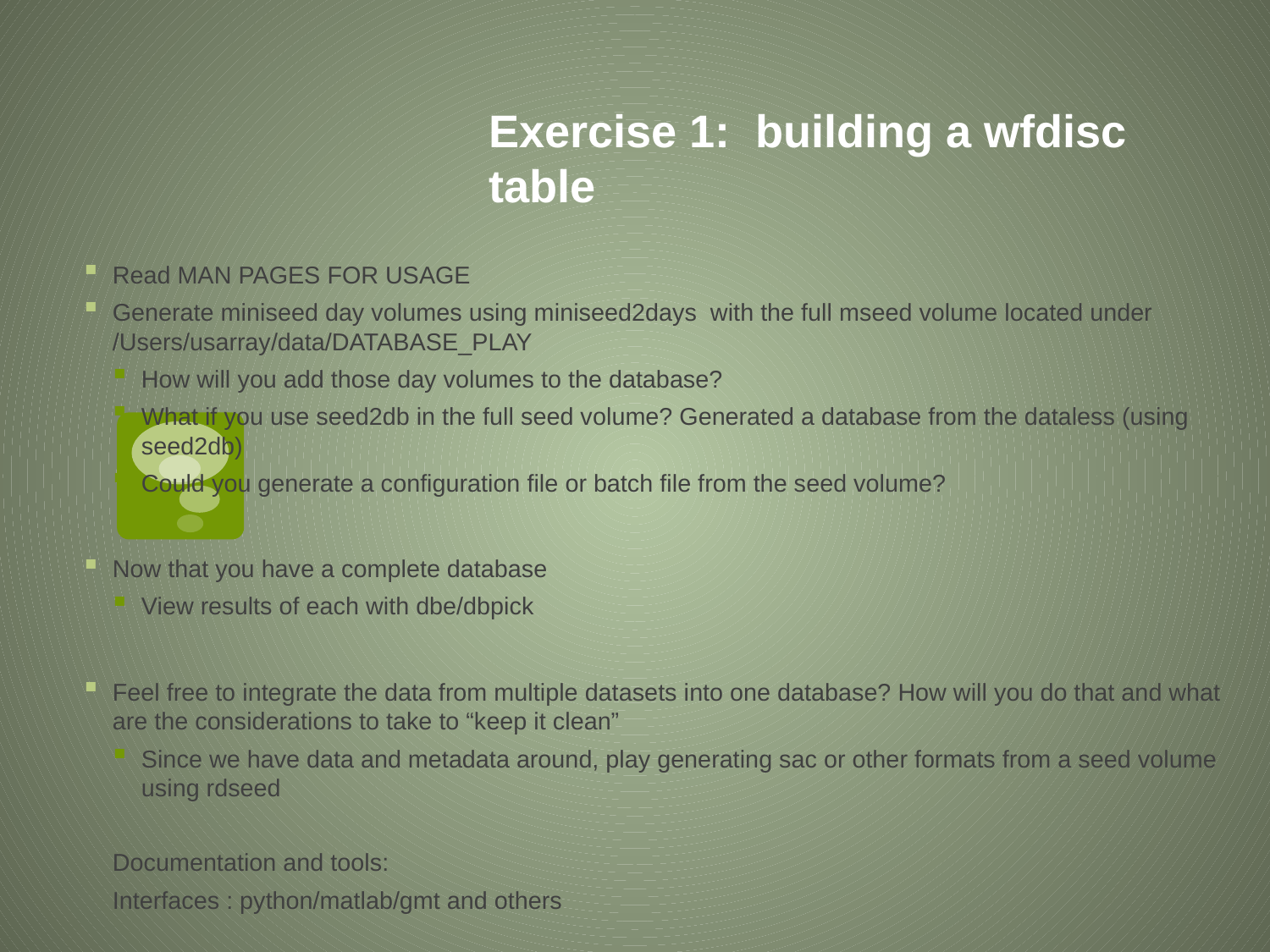

# Exercise 1:  building a wfdisc table

Read MAN PAGES FOR USAGE
Generate miniseed day volumes using miniseed2days  with the full mseed volume located under /Users/usarray/data/DATABASE_PLAY
How will you add those day volumes to the database?
What if you use seed2db in the full seed volume? Generated a database from the dataless (using seed2db)
Could you generate a configuration file or batch file from the seed volume?

Now that you have a complete database
View results of each with dbe/dbpick

Feel free to integrate the data from multiple datasets into one database? How will you do that and what are the considerations to take to “keep it clean”
Since we have data and metadata around, play generating sac or other formats from a seed volume using rdseed

Documentation and tools:
Interfaces : python/matlab/gmt and others